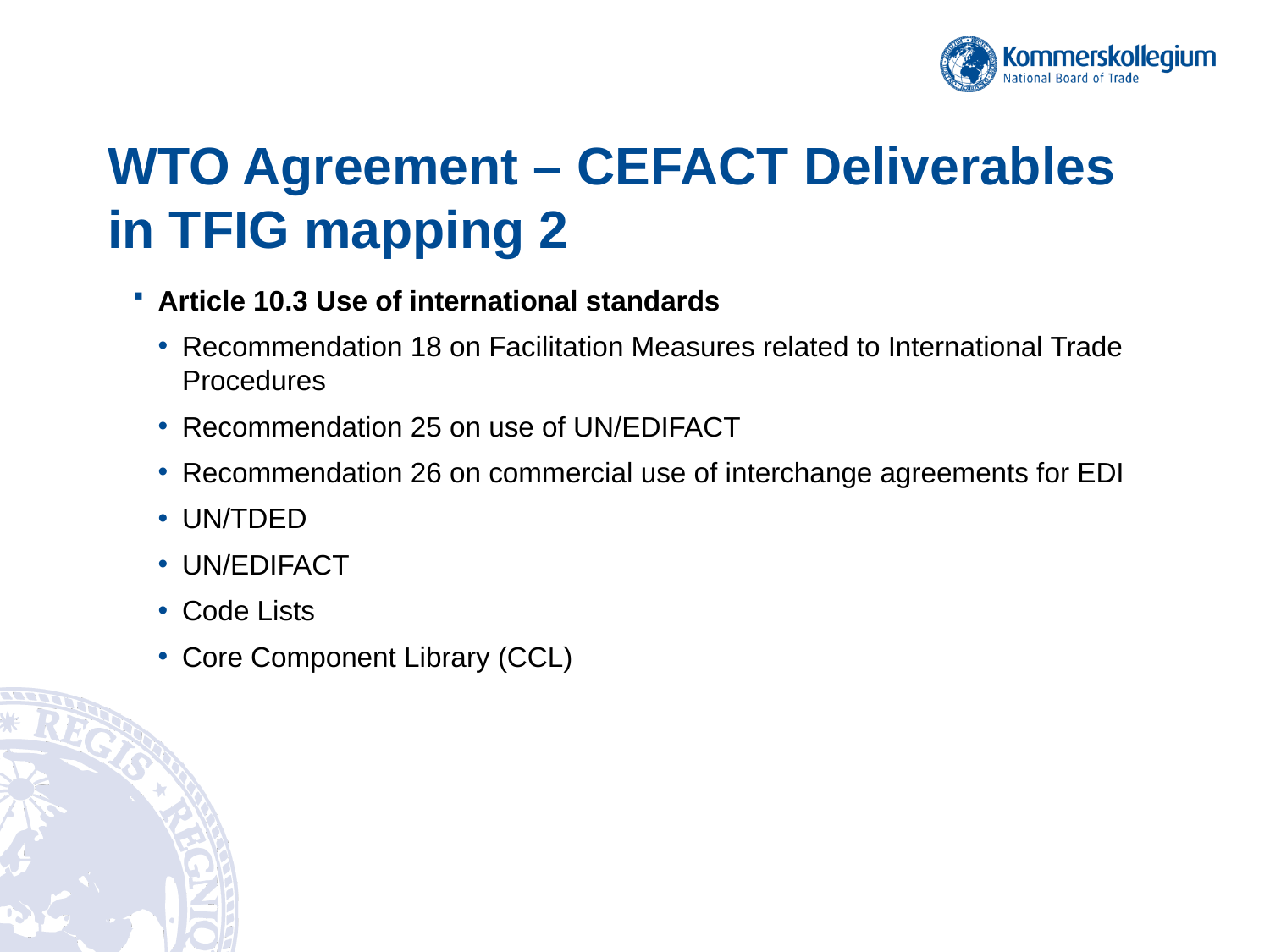

# WTO Agreement – CEFACT Deliverables in TFIG mapping 2
Article 10.3 Use of international standards
Recommendation 18 on Facilitation Measures related to International Trade Procedures
Recommendation 25 on use of UN/EDIFACT
Recommendation 26 on commercial use of interchange agreements for EDI
UN/TDED
UN/EDIFACT
Code Lists
Core Component Library (CCL)